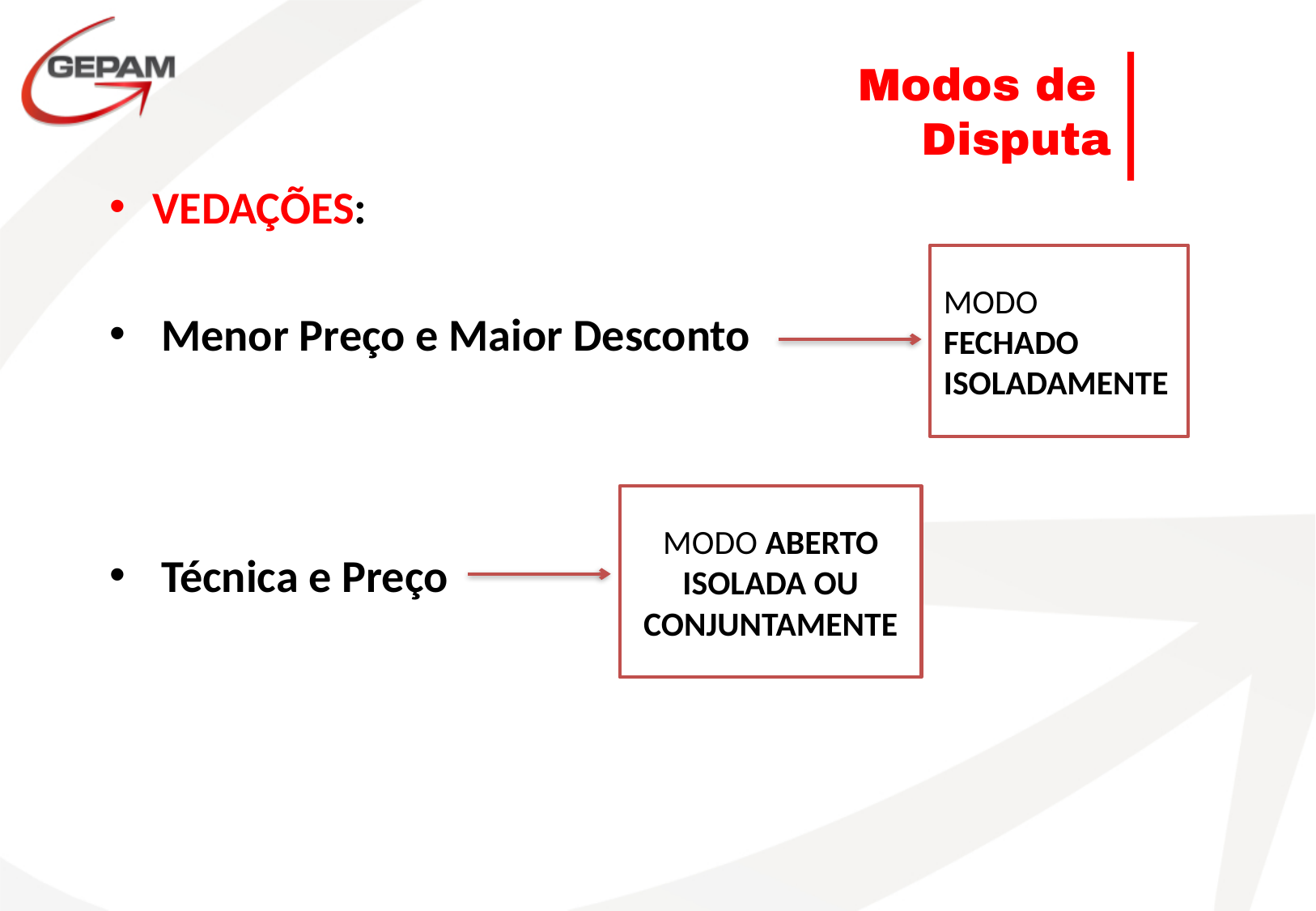

Modos de
Disputa

VEDAÇÕES:

Menor Preço e Maior Desconto

Técnica e Preço

MODO FECHADO
ISOLADAMENTE
MODO ABERTO
ISOLADA OU CONJUNTAMENTE